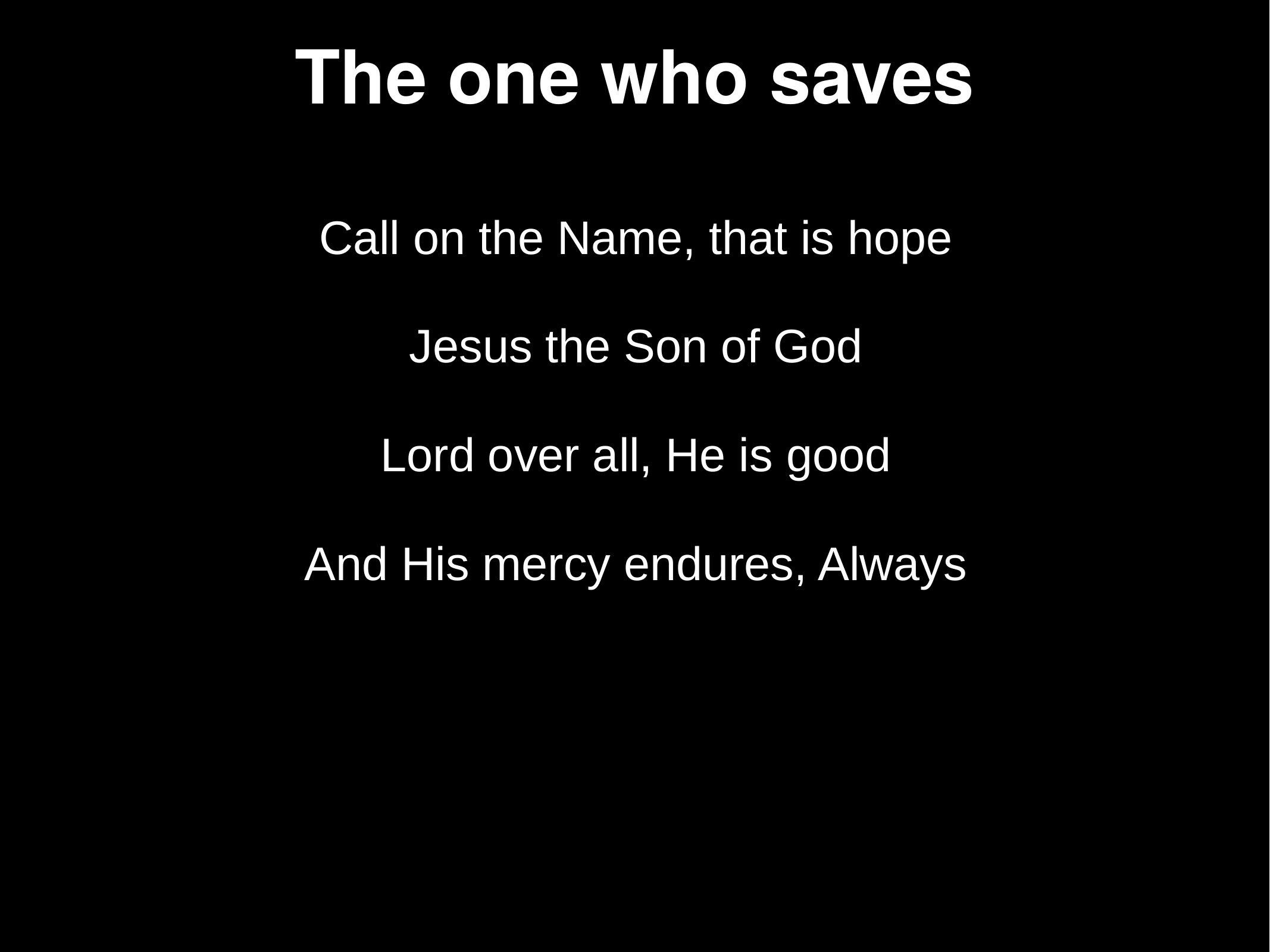

# The one who saves
Call on the Name, that is hope
Jesus the Son of God
Lord over all, He is good
And His mercy endures, Always